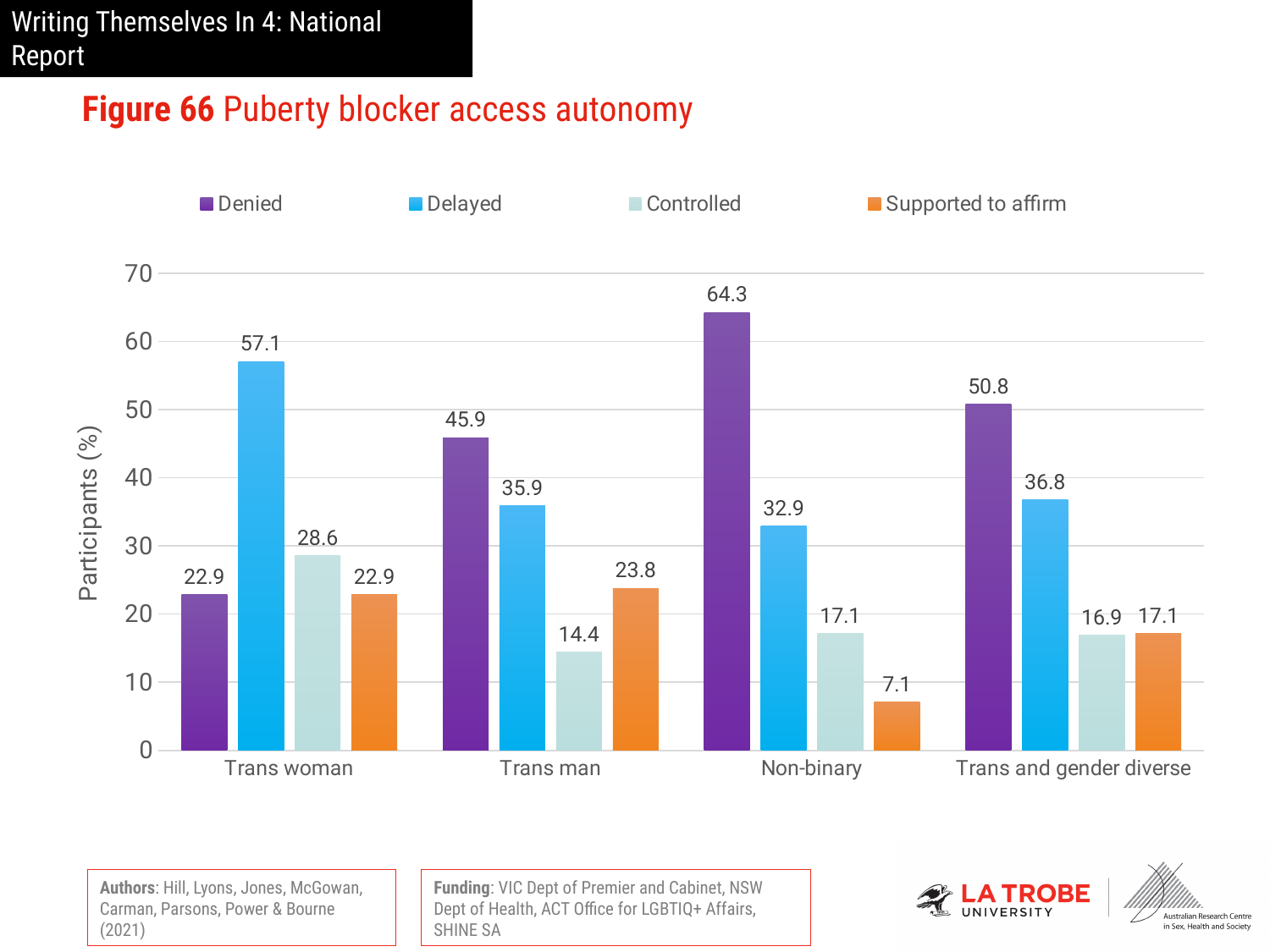

# Figure 66 Puberty blocker access autonomy

### Chart

| Category | Denied | Delayed | Controlled | Supported to affirm |
|---|---|---|---|---|
| Trans woman | 22.9 | 57.1 | 28.6 | 22.9 |
| Trans man | 45.9 | 35.9 | 14.4 | 23.8 |
| Non-binary | 64.3 | 32.9 | 17.1 | 7.1 |
| Trans and gender diverse | 50.8 | 36.8 | 16.9 | 17.1 |